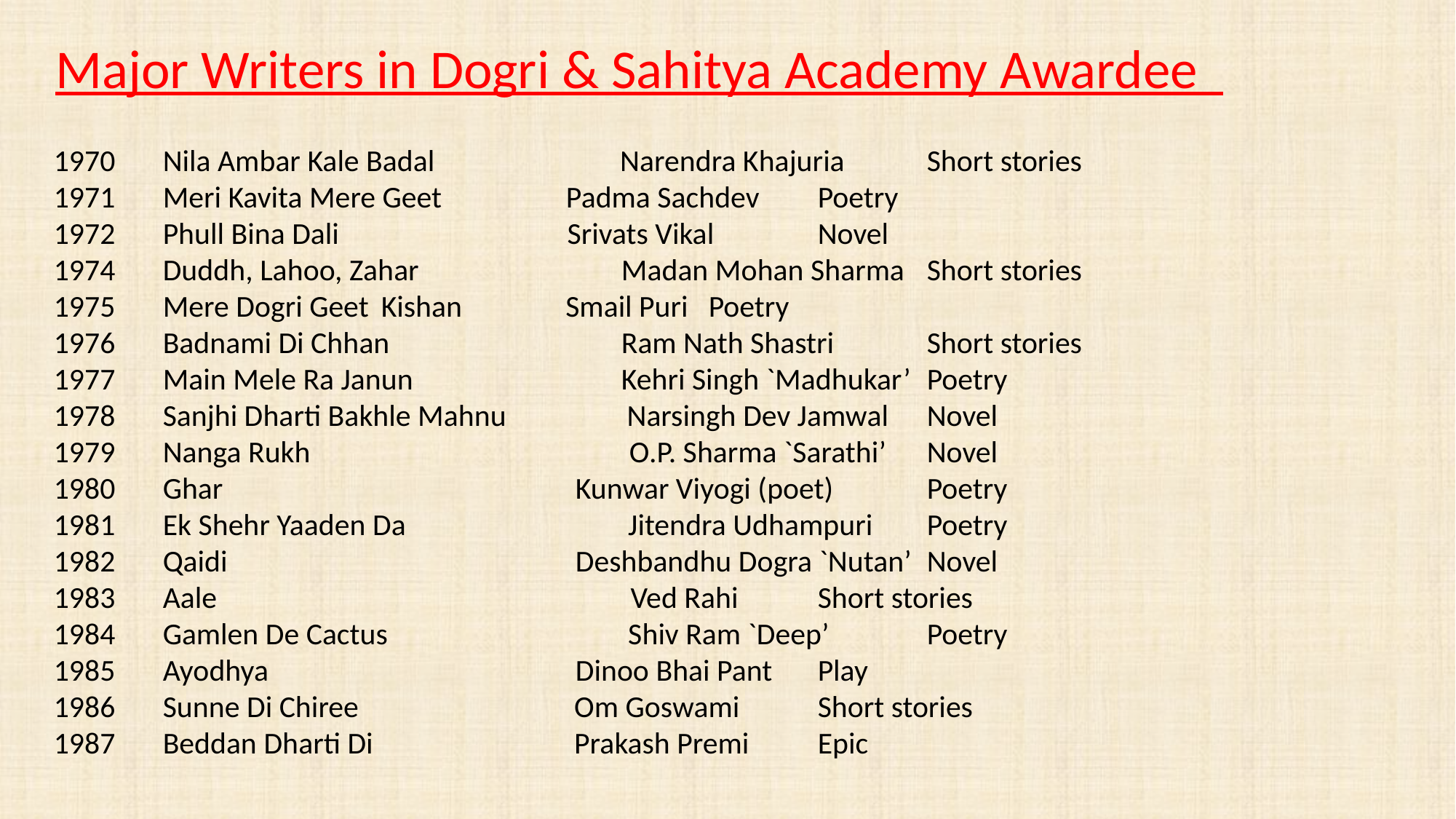

# Major Writers in Dogri & Sahitya Academy Awardee
1970	Nila Ambar Kale Badal         	   Narendra Khajuria	Short stories
1971	Meri Kavita Mere Geet	           Padma Sachdev	Poetry
1972	Phull Bina Dali	                           Srivats Vikal	Novel
1974	Duddh, Lahoo, Zahar	                   Madan Mohan Sharma	Short stories
1975	Mere Dogri Geet	Kishan               Smail Puri	Poetry
1976	Badnami Di Chhan	                   Ram Nath Shastri	Short stories
1977	Main Mele Ra Janun	                   Kehri Singh `Madhukar’	Poetry
1978	Sanjhi Dharti Bakhle Mahnu	    Narsingh Dev Jamwal	Novel
1979	Nanga Rukh	                                    O.P. Sharma `Sarathi’	Novel
1980	Ghar	                                            Kunwar Viyogi (poet)	Poetry
1981	Ek Shehr Yaaden Da	                    Jitendra Udhampuri	Poetry
1982	Qaidi	                                            Deshbandhu Dogra `Nutan’	Novel
1983	Aale	                                                    Ved Rahi	Short stories
1984	Gamlen De Cactus	                    Shiv Ram `Deep’	Poetry
1985	Ayodhya	                                            Dinoo Bhai Pant	Play
1986	Sunne Di Chiree	                            Om Goswami	Short stories
1987	Beddan Dharti Di	                            Prakash Premi	Epic